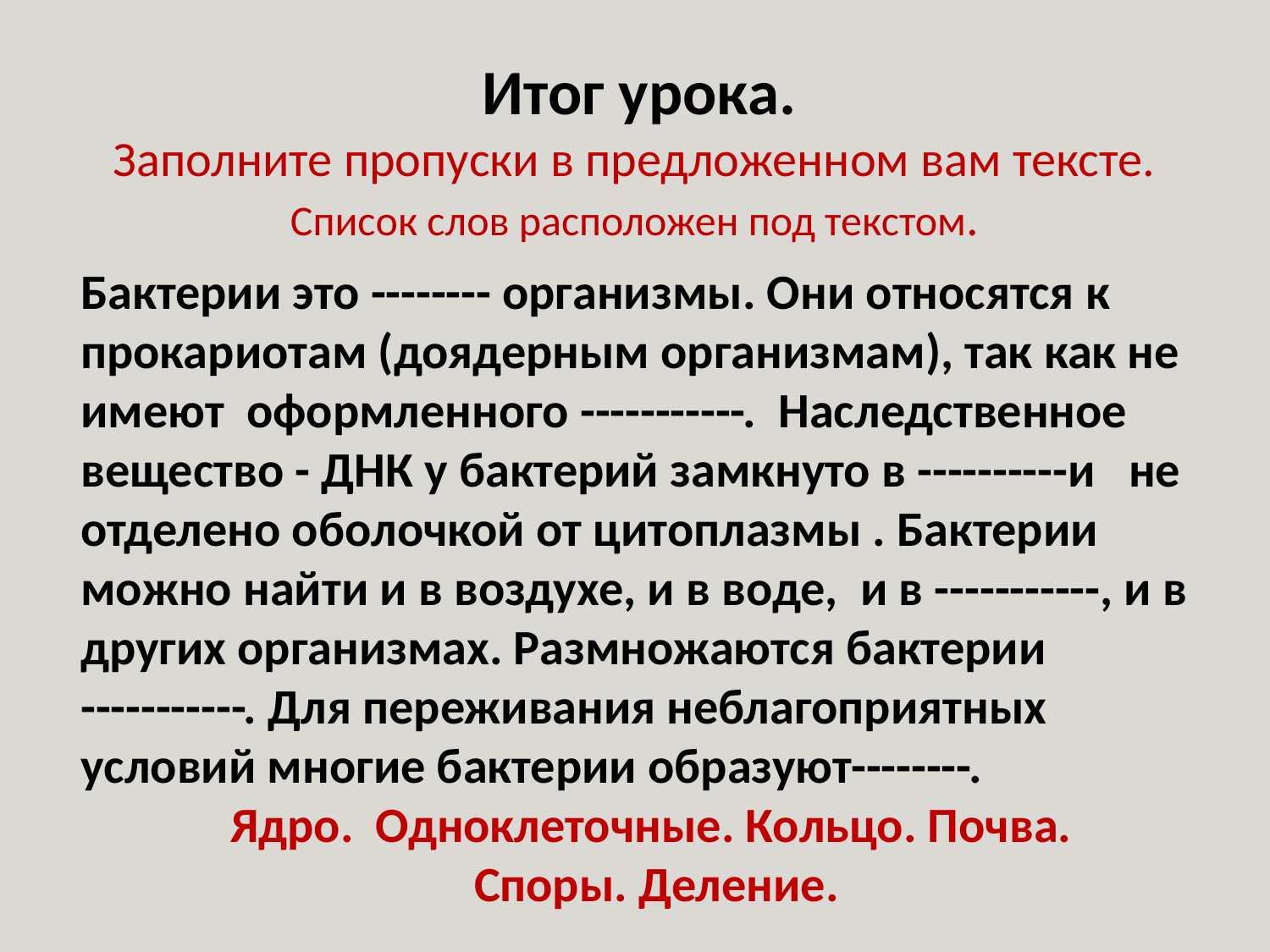

Итог урока.
Заполните пропуски в предложенном вам тексте.
Список слов расположен под текстом.
Бактерии это -------- организмы. Они относятся к прокариотам (доядерным организмам), так как не имеют  оформленного -----------.  Наследственное вещество - ДНК у бактерий замкнуто в ----------и   не  отделено оболочкой от цитоплазмы . Бактерии можно найти и в воздухе, и в воде,  и в -----------, и в других организмах. Размножаются бактерии -----------. Для переживания неблагоприятных условий многие бактерии образуют--------.
Ядро.  Одноклеточные. Кольцо. Почва.
Споры. Деление.